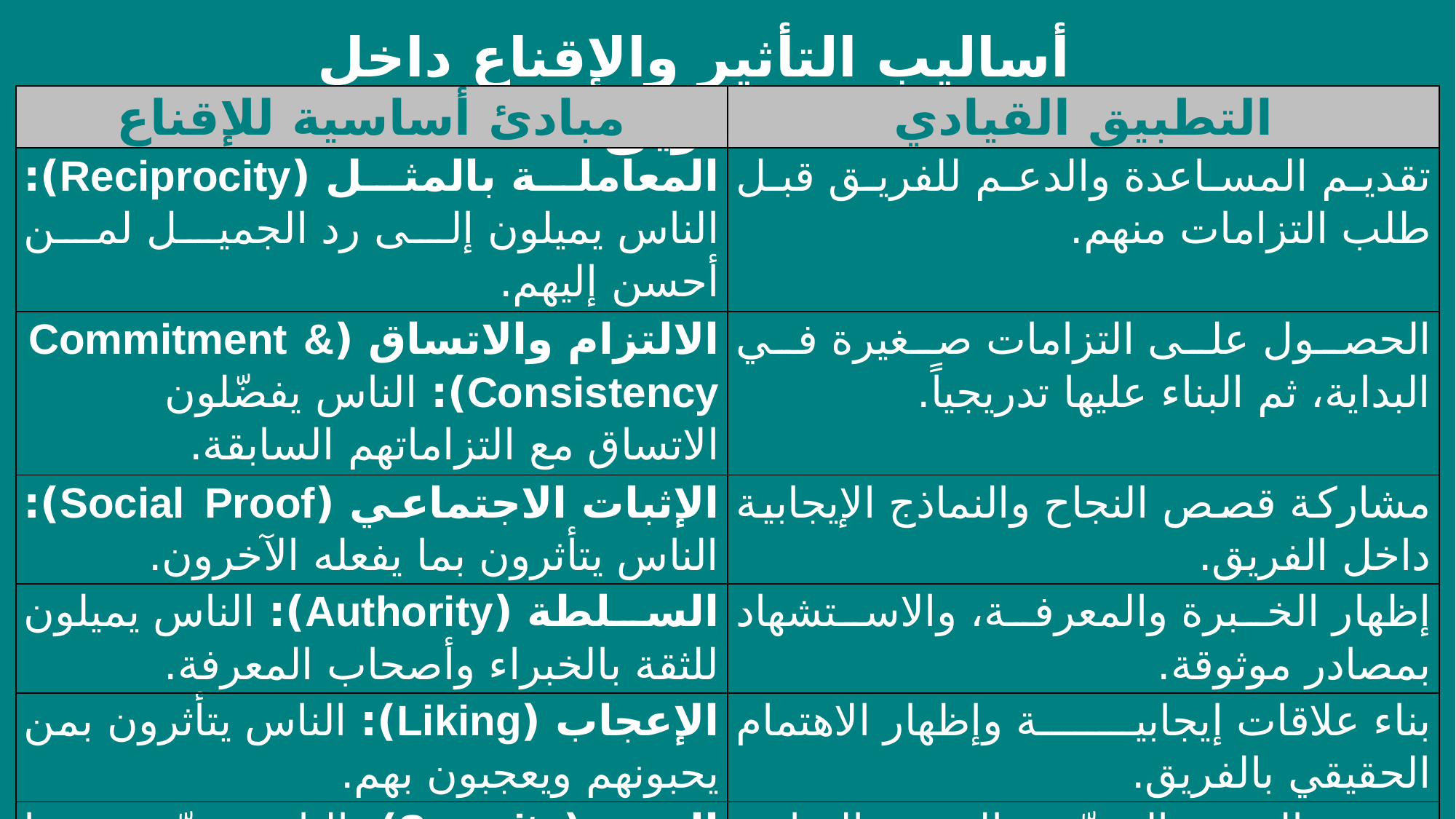

أساليب التأثير والإقناع داخل الفريق
| مبادئ أساسية للإقناع | التطبيق القيادي |
| --- | --- |
| المعاملة بالمثل (Reciprocity): الناس يميلون إلى رد الجميل لمن أحسن إليهم. | تقديم المساعدة والدعم للفريق قبل طلب التزامات منهم. |
| الالتزام والاتساق (Commitment & Consistency): الناس يفضّلون الاتساق مع التزاماتهم السابقة. | الحصول على التزامات صغيرة في البداية، ثم البناء عليها تدريجياً. |
| الإثبات الاجتماعي (Social Proof): الناس يتأثرون بما يفعله الآخرون. | مشاركة قصص النجاح والنماذج الإيجابية داخل الفريق. |
| السلطة (Authority): الناس يميلون للثقة بالخبراء وأصحاب المعرفة. | إظهار الخبرة والمعرفة، والاستشهاد بمصادر موثوقة. |
| الإعجاب (Liking): الناس يتأثرون بمن يحبونهم ويعجبون بهم. | بناء علاقات إيجابية وإظهار الاهتمام الحقيقي بالفريق. |
| الندرة (Scarcity): الناس يقدّرون ما يصعب الحصول عليه أكثر. | توضيح الفرص المميّزة والفريدة المتاحة للفريق. |